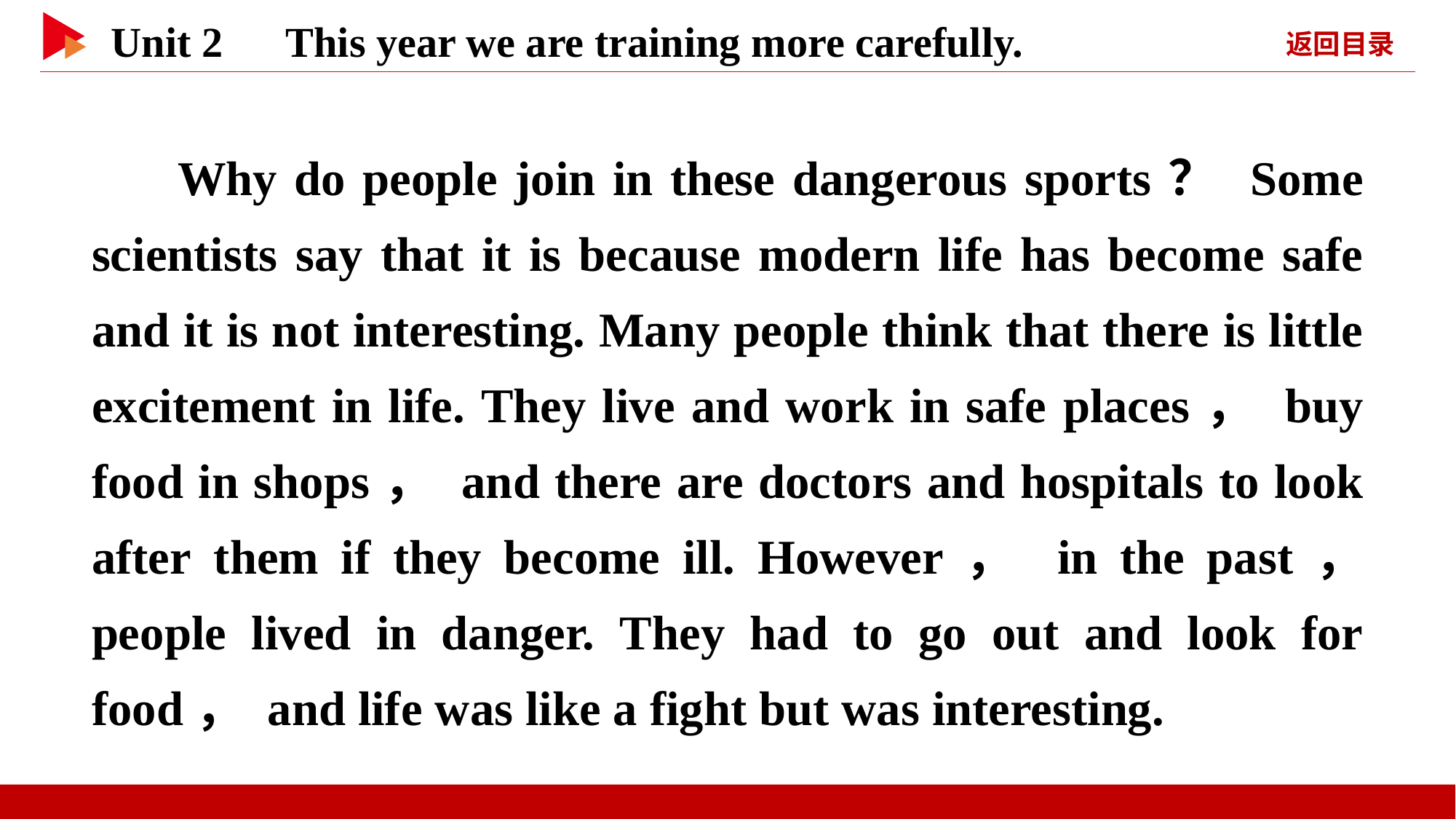

Why do people join in these dangerous sports？ Some scientists say that it is because modern life has become safe and it is not interesting. Many people think that there is little excitement in life. They live and work in safe places， buy food in shops， and there are doctors and hospitals to look after them if they become ill. However， in the past， people lived in danger. They had to go out and look for food， and life was like a fight but was interesting.